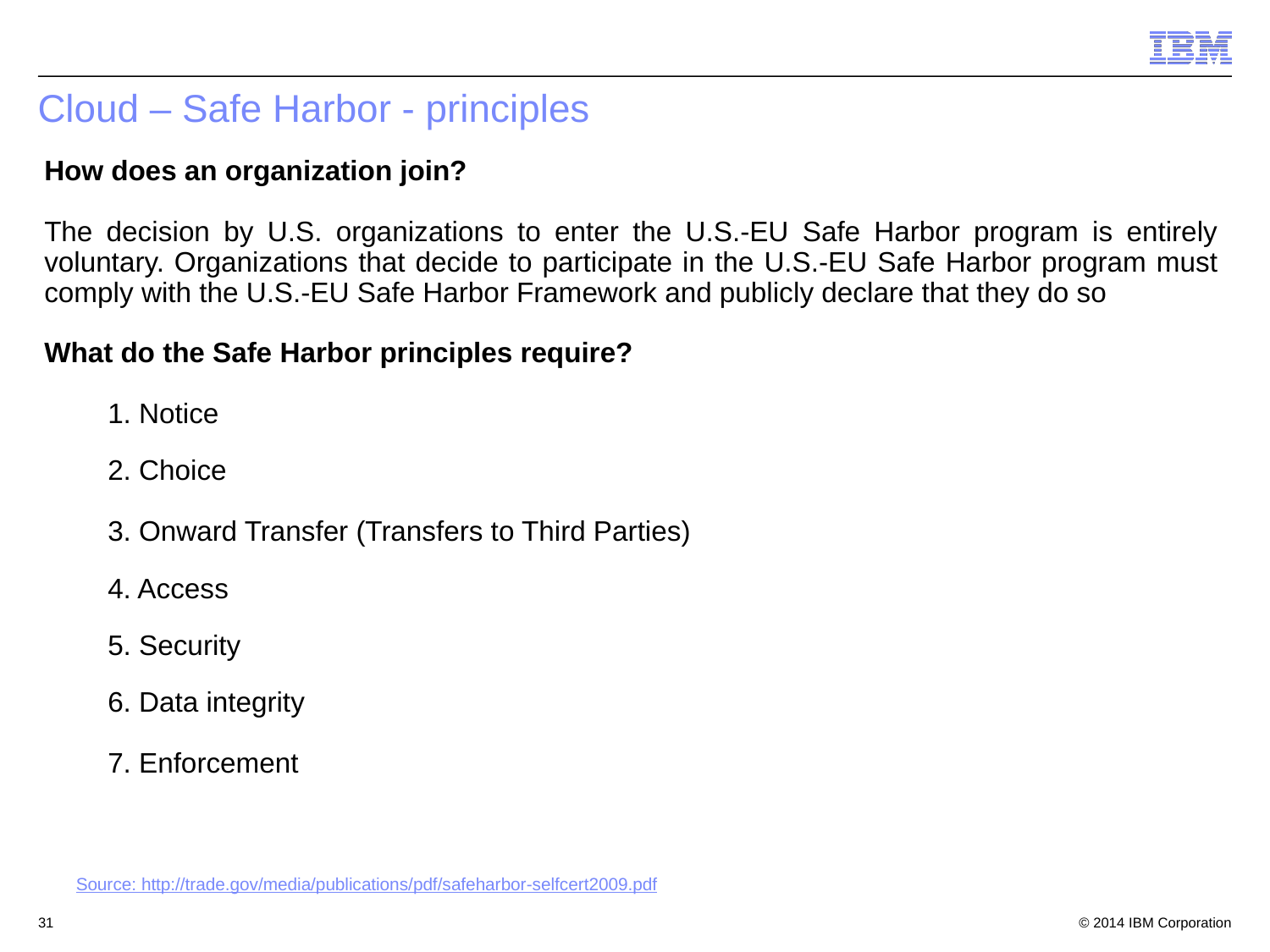

Cloud – Safe Harbor - principles
How does an organization join?

The decision by U.S. organizations to enter the U.S.-EU Safe Harbor program is entirely voluntary. Organizations that decide to participate in the U.S.-EU Safe Harbor program must comply with the U.S.-EU Safe Harbor Framework and publicly declare that they do so

What do the Safe Harbor principles require?

1. Notice

2. Choice

3. Onward Transfer (Transfers to Third Parties)

4. Access

5. Security

6. Data integrity

7. Enforcement

Source: http://trade.gov/media/publications/pdf/safeharbor-selfcert2009.pdf
31